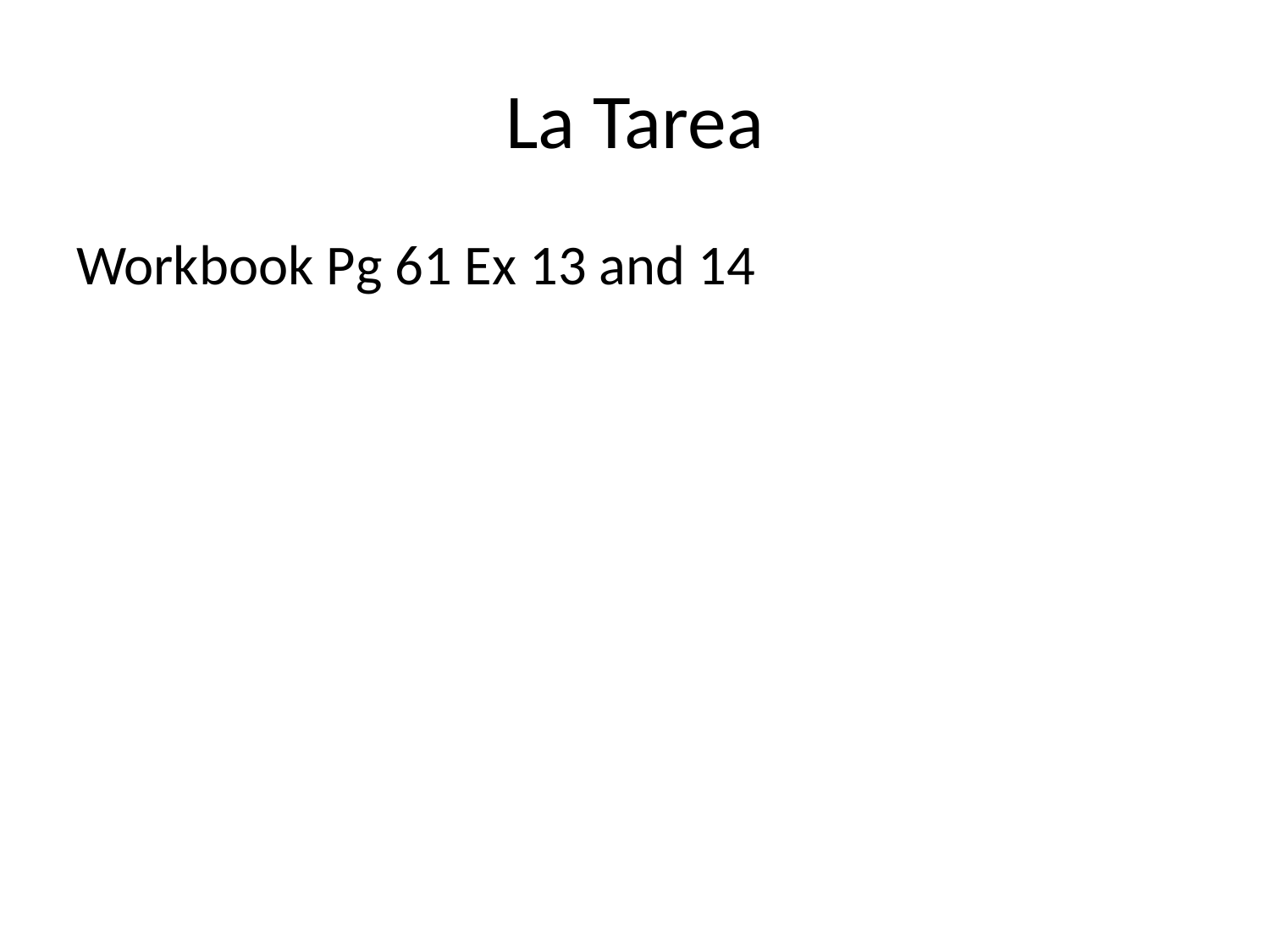

# La Tarea
Workbook Pg 61 Ex 13 and 14